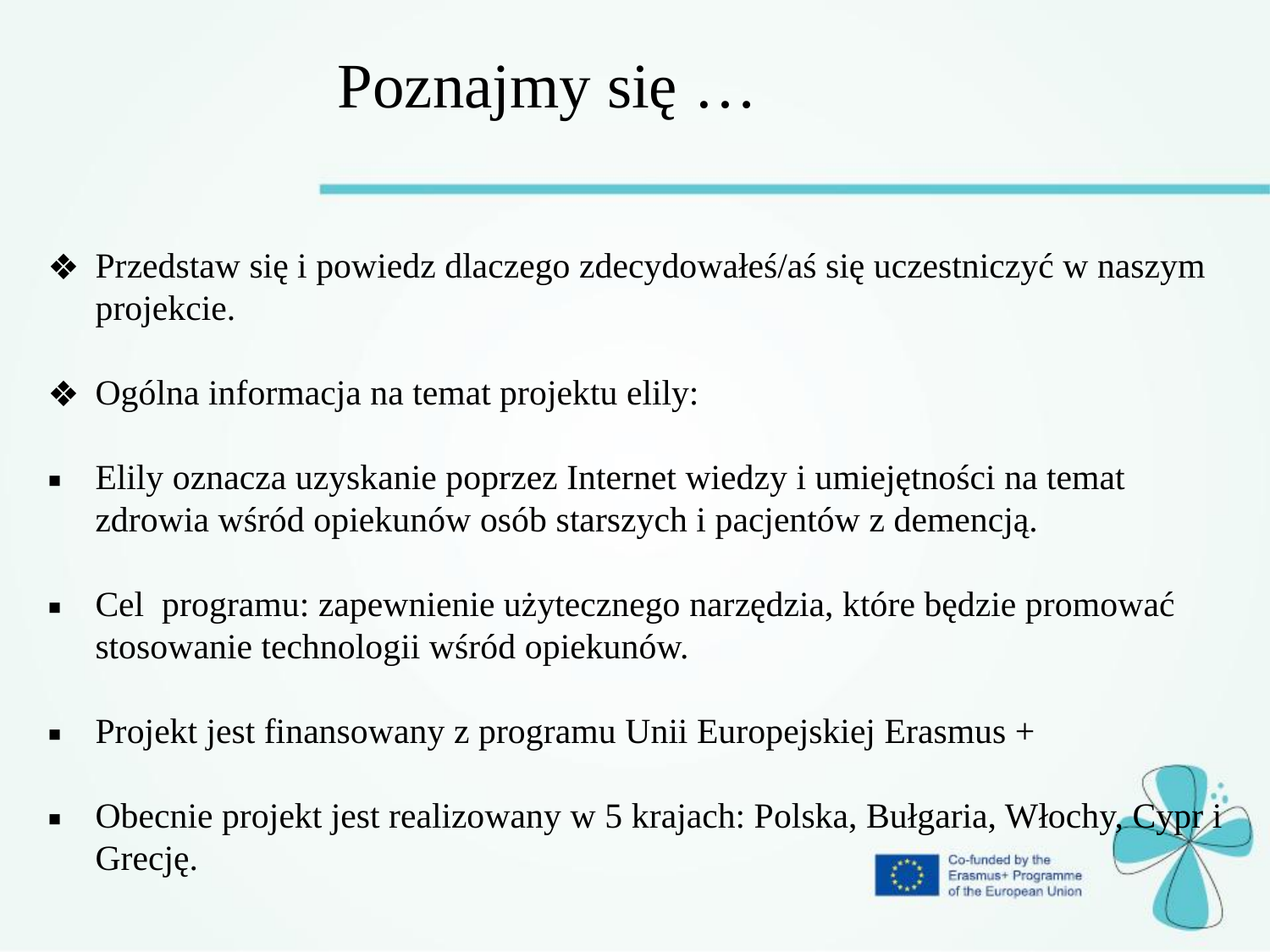

Poznajmy się …
Przedstaw się i powiedz dlaczego zdecydowałeś/aś się uczestniczyć w naszym projekcie.

Ogólna informacja na temat projektu elily:

Elily oznacza uzyskanie poprzez Internet wiedzy i umiejętności na temat zdrowia wśród opiekunów osób starszych i pacjentów z demencją.

Cel  programu: zapewnienie użytecznego narzędzia, które będzie promować stosowanie technologii wśród opiekunów.

Projekt jest finansowany z programu Unii Europejskiej Erasmus +

Obecnie projekt jest realizowany w 5 krajach: Polska, Bułgaria, Włochy, Cypr i Grecję.